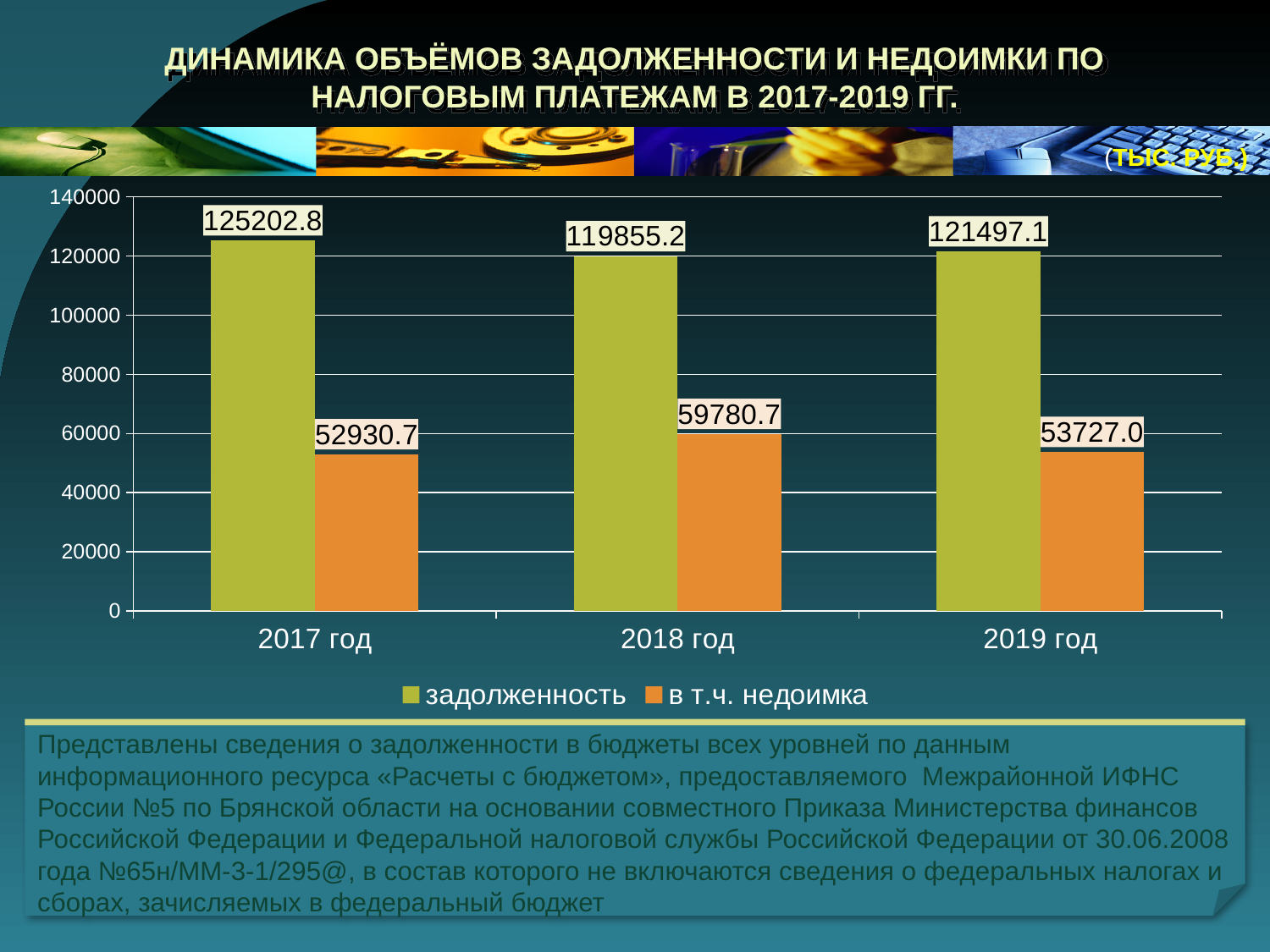

# ДИНАМИКА ОБЪЁМОВ ЗАДОЛЖЕННОСТИ И НЕДОИМКИ ПО НАЛОГОВЫМ ПЛАТЕЖАМ В 2017-2019 ГГ.
(ТЫС. РУБ.)

### Chart

| Category | задолженность | в т.ч. недоимка |
|---|---|---|
| 2017 год | 125202.8 | 52930.7 |
| 2018 год | 119855.20194 | 59780.70014000001 |
| 2019 год | 121497.09505 | 53727.03488 |
Представлены сведения о задолженности в бюджеты всех уровней по данным информационного ресурса «Расчеты с бюджетом», предоставляемого  Межрайонной ИФНС России №5 по Брянской области на основании совместного Приказа Министерства финансов Российской Федерации и Федеральной налоговой службы Российской Федерации от 30.06.2008 года №65н/ММ-3-1/295@, в состав которого не включаются сведения о федеральных налогах и сборах, зачисляемых в федеральный бюджет